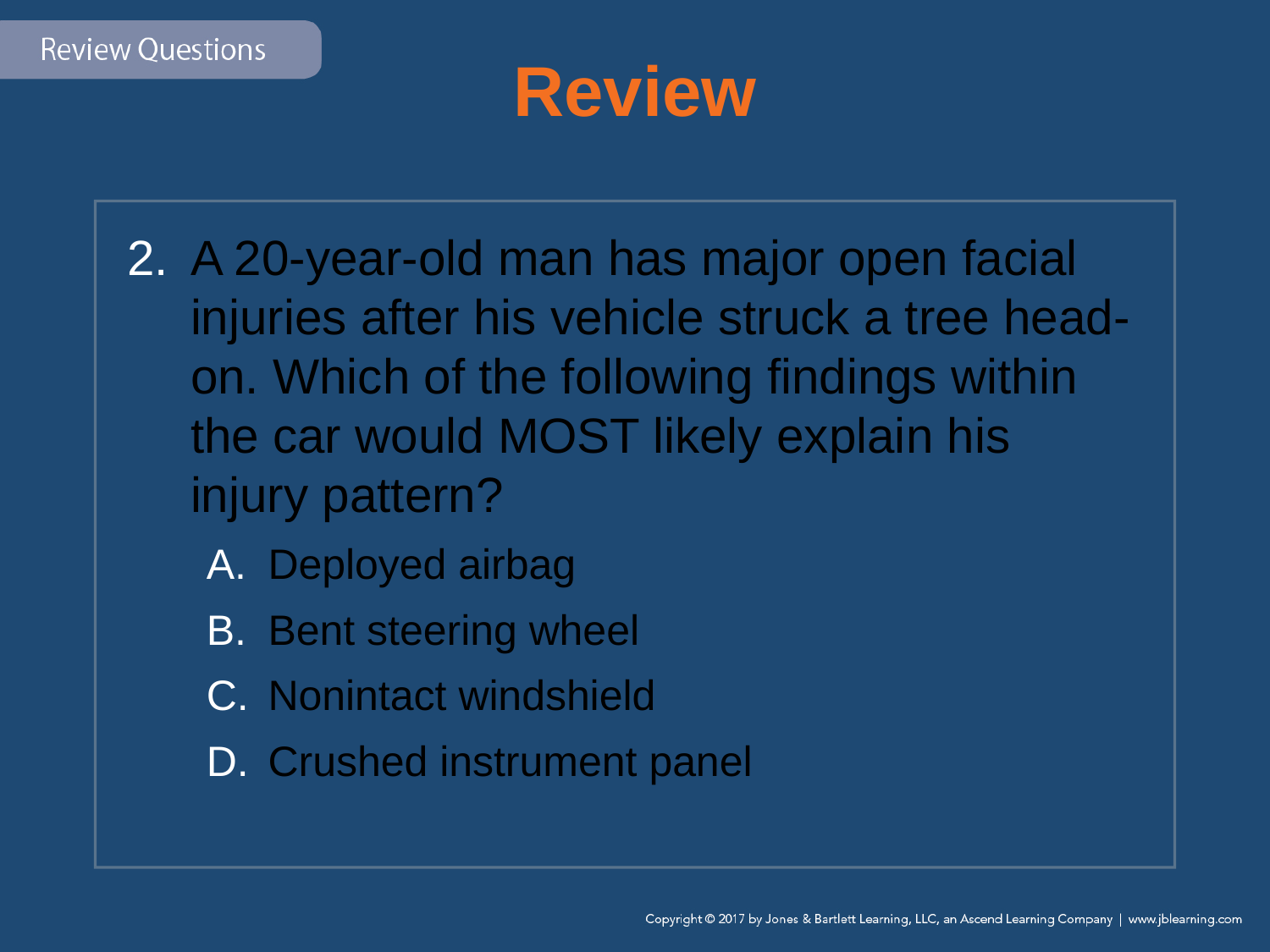

# Review
A 20-year-old man has major open facial injuries after his vehicle struck a tree head-on. Which of the following findings within the car would MOST likely explain his injury pattern?
Deployed airbag
Bent steering wheel
Nonintact windshield
Crushed instrument panel